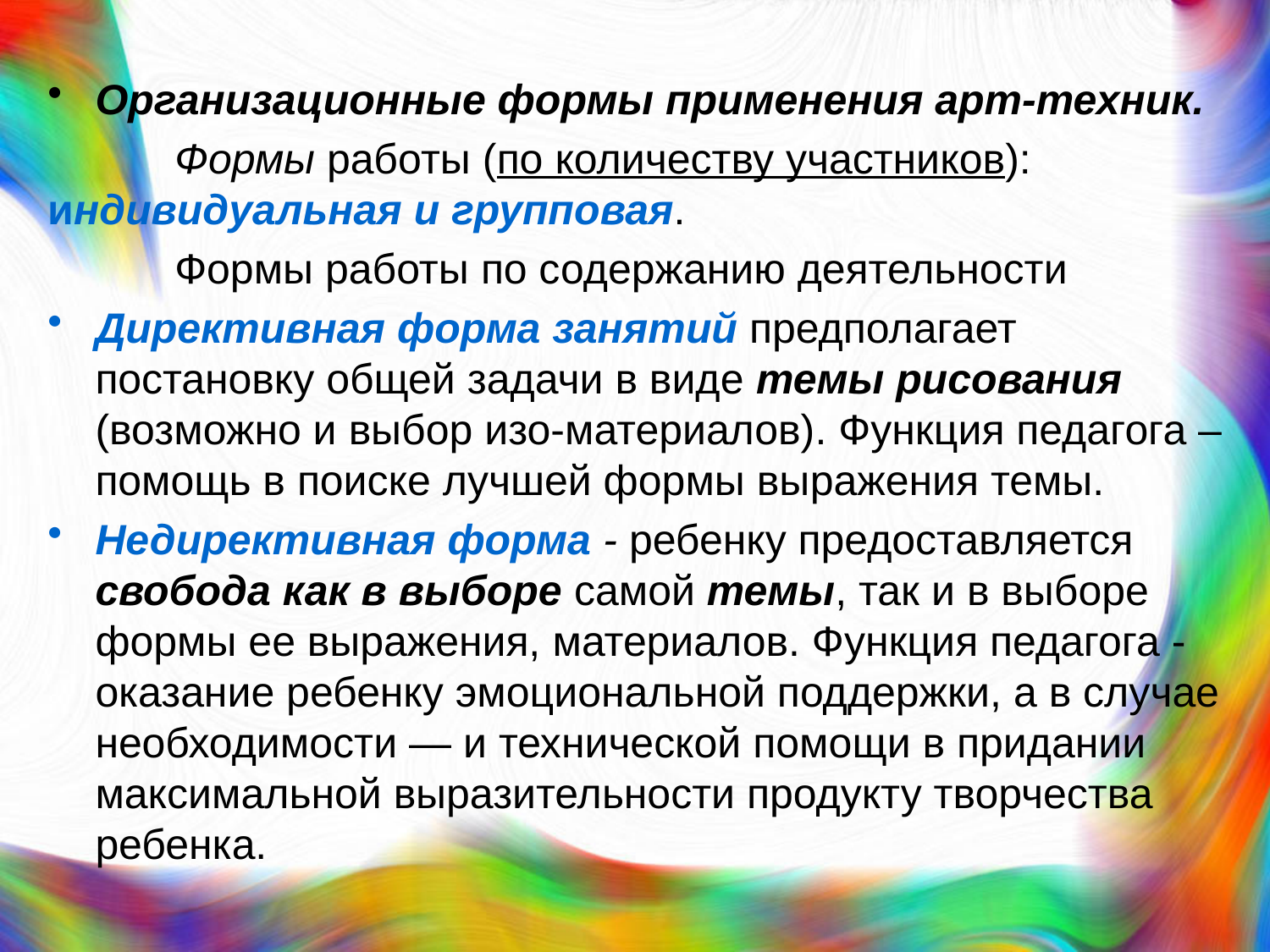

Организационные формы применения арт-техник.
	Формы работы (по количеству участников): индивидуальная и группо­вая.
	Формы работы по содержанию деятельности
Директивная форма занятий пред­полагает постановку общей задачи в виде темы рисования (возможно и выбор изо-материалов). Функция педагога – помощь в поиске лучшей формы вы­ражения темы.
Недирективная форма - ребенку предоставляется свобода как в выборе самой темы, так и в выборе формы ее выражения, материалов. Функция педагога - оказание ребенку эмоциональ­ной поддержки, а в случае необходимости — и технической помо­щи в придании максимальной выразительности продукту творчества ребенка.